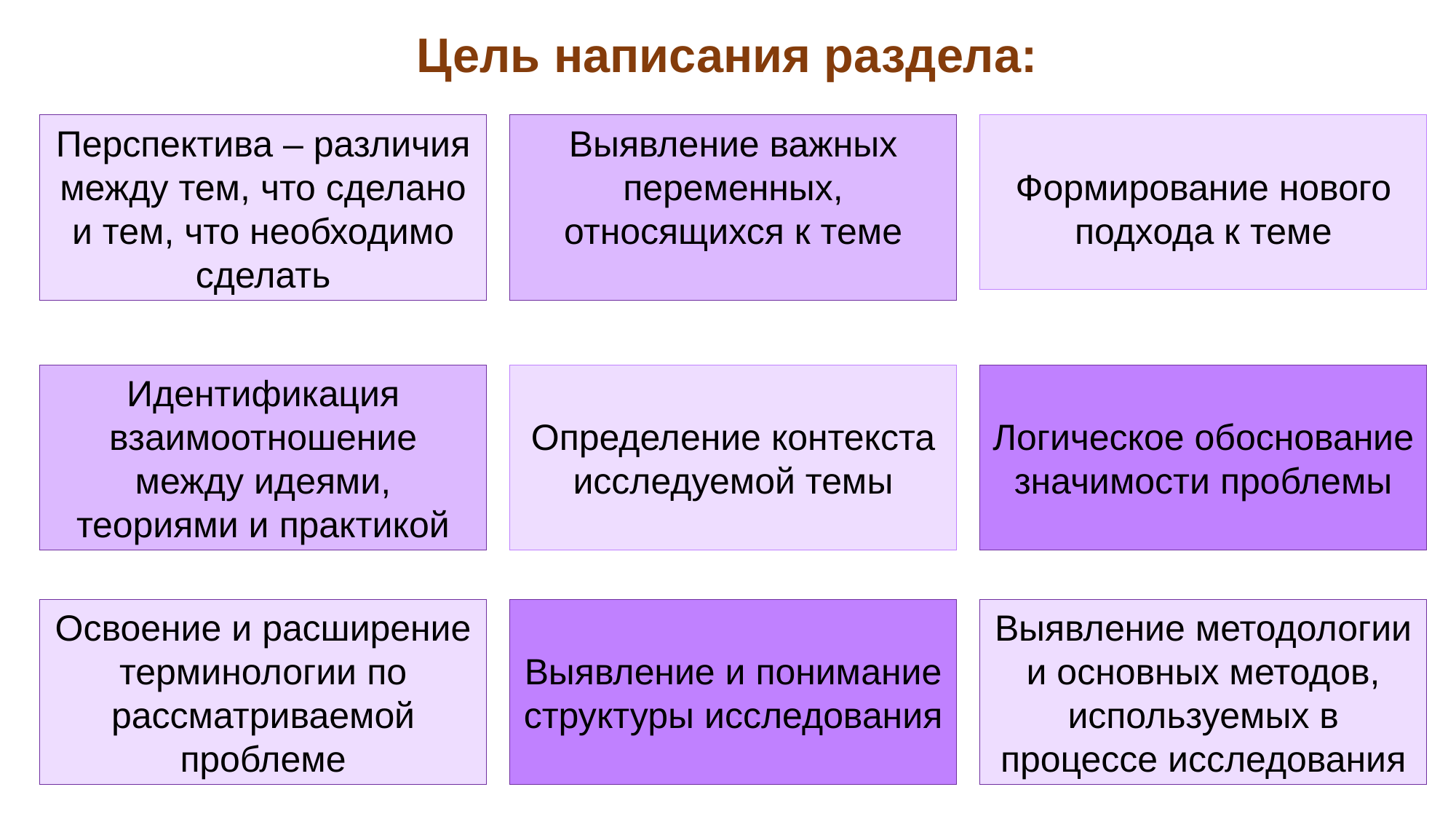

Цель написания раздела:

Формирование нового подхода к теме

Перспектива – различия между тем, что сделано и тем, что необходимо сделать
Выявление важных переменных, относящихся к теме

Идентификация взаимоотношение между идеями, теориями и практикой

Определение контекста исследуемой темы

Логическое обоснование значимости проблемы

Освоение и расширение терминологии по рассматриваемой проблеме

Выявление и понимание структуры исследования

Выявление методологии и основных методов, используемых в процессе исследования